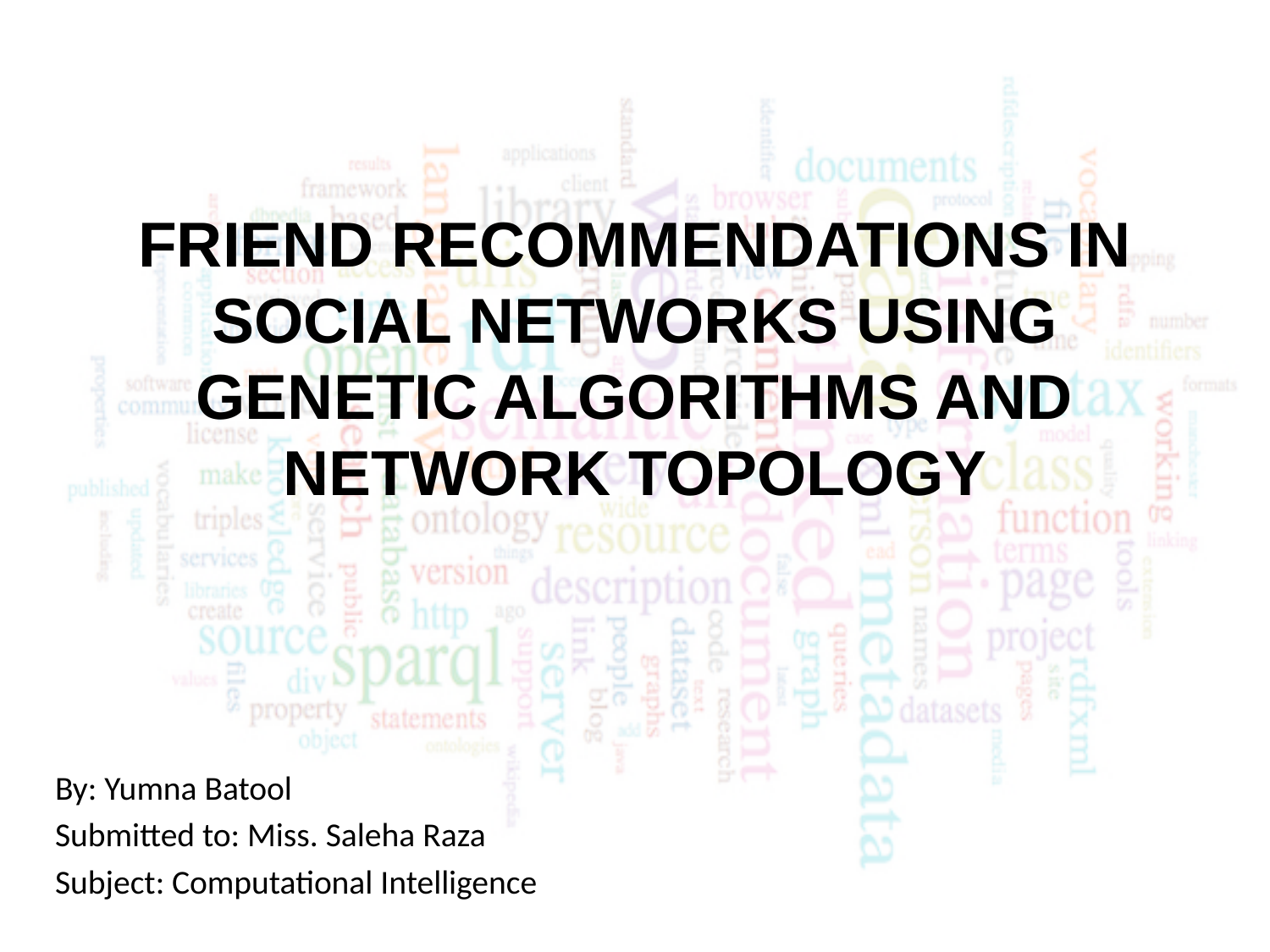

# FRIEND RECOMMENDATIONS IN SOCIAL NETWORKS USING GENETIC ALGORITHMS AND NETWORK TOPOLOGY

By: Yumna Batool
Submitted to: Miss. Saleha Raza
Subject: Computational Intelligence